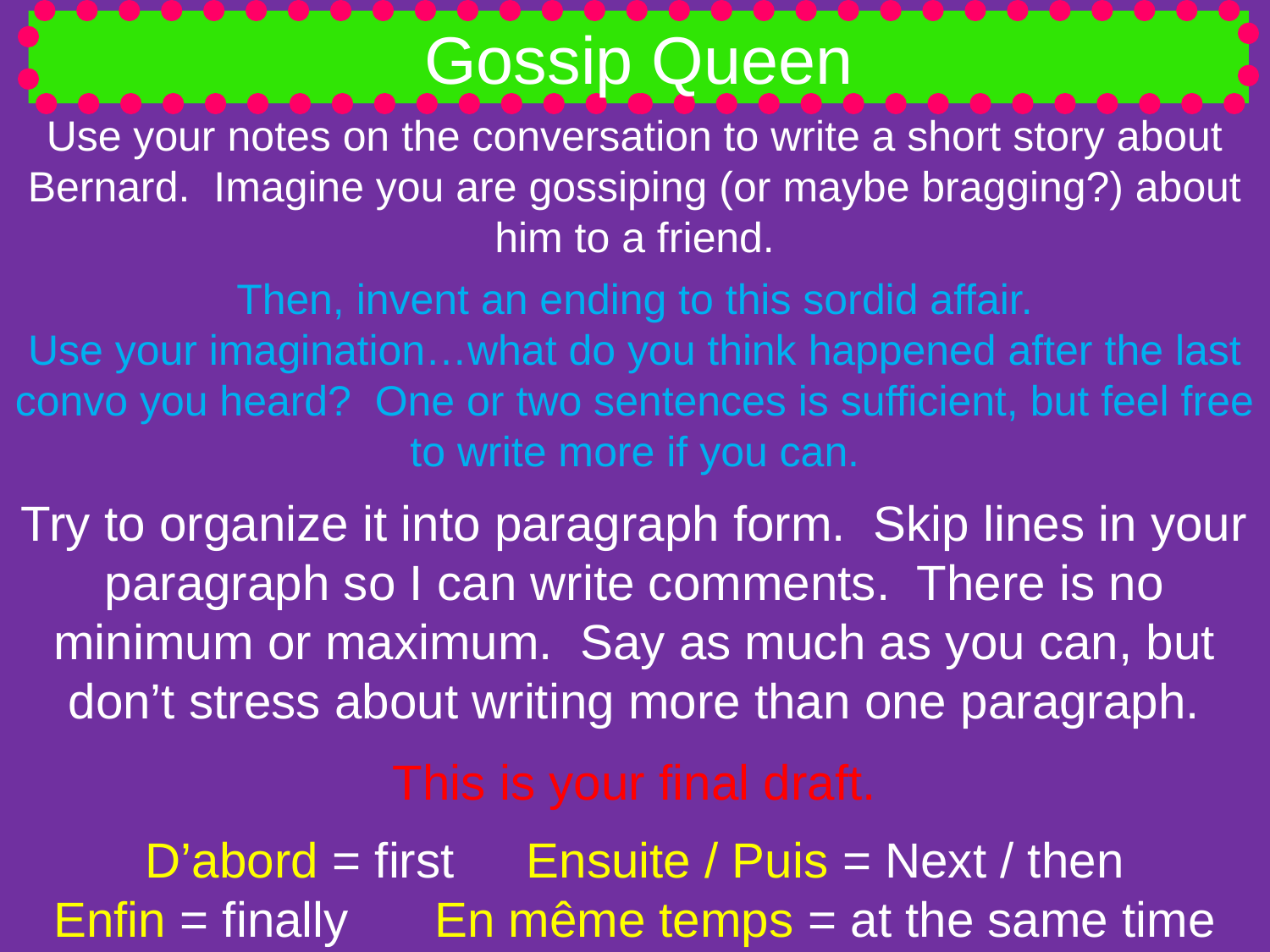

Gossip Queen
Use your notes on the conversation to write a short story about Bernard.  Imagine you are gossiping (or maybe bragging?) about him to a friend.
Then, invent an ending to this sordid affair.
Use your imagination…what do you think happened after the last convo you heard?  One or two sentences is sufficient, but feel free to write more if you can.

Try to organize it into paragraph form.  Skip lines in your paragraph so I can write comments.  There is no minimum or maximum.  Say as much as you can, but don’t stress about writing more than one paragraph.

This is your final draft.

D’abord = first	Ensuite / Puis = Next / then
Enfin = finally	En même temps = at the same time